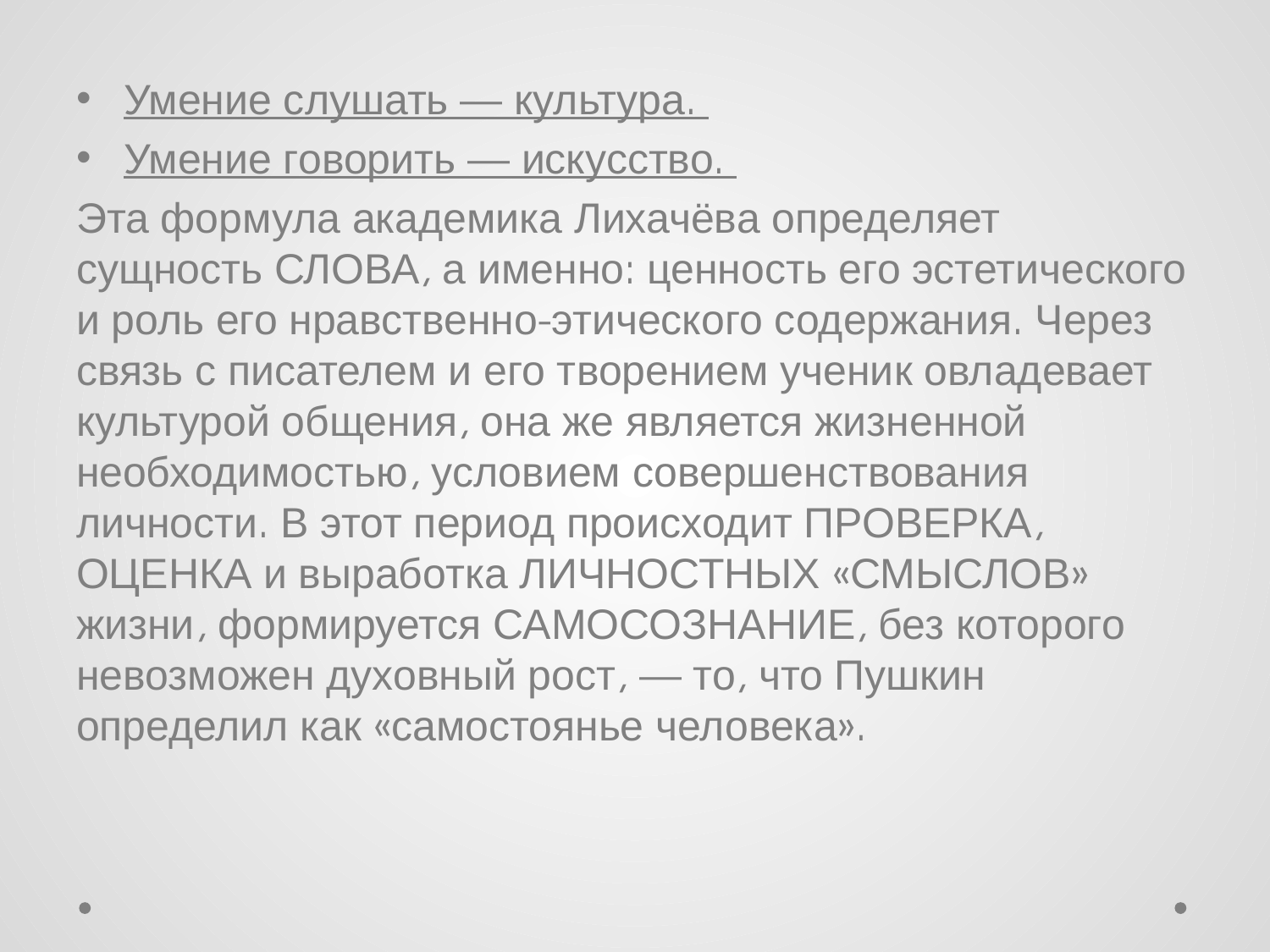

Умение слушать — культура.
Умение говорить — искусство.
Эта формула академика Лихачёва определяет сущность СЛОВА, а именно: ценность его эстетического и роль его нравственно-этического содержания. Через связь с писателем и его творением ученик овладевает культурой общения, она же является жизненной необходимостью, условием совершенствования личности. В этот период происходит ПРОВЕРКА, ОЦЕНКА и выработка ЛИЧНОСТНЫХ «СМЫСЛОВ» жизни, формируется САМОСОЗНАНИЕ, без которого невозможен духовный рост, — то, что Пушкин определил как «самостоянье человека».